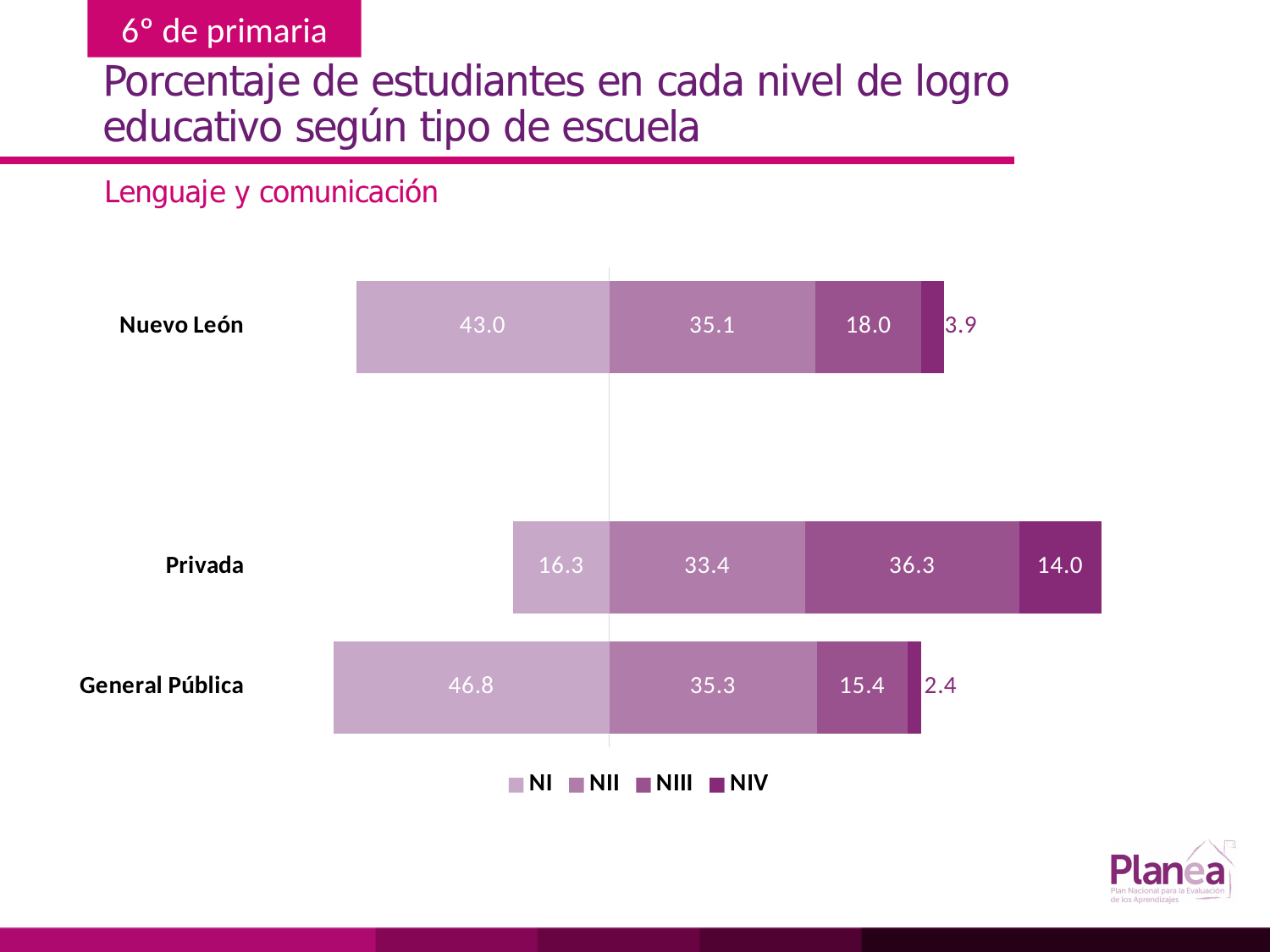

# Porcentaje de estudiantes en cada nivel de logro educativo según tipo de escuela

Lenguaje y comunicación

### Chart

| Category |  |  |  |  |
|---|---|---|---|---|
| General Pública | -46.8 | 35.3 | 15.4 | 2.4 |
| Privada | -16.3 | 33.4 | 36.3 | 14.0 |
|  | None | None | None | None |
| Nuevo León | -43.0 | 35.1 | 18.0 | 3.9 |